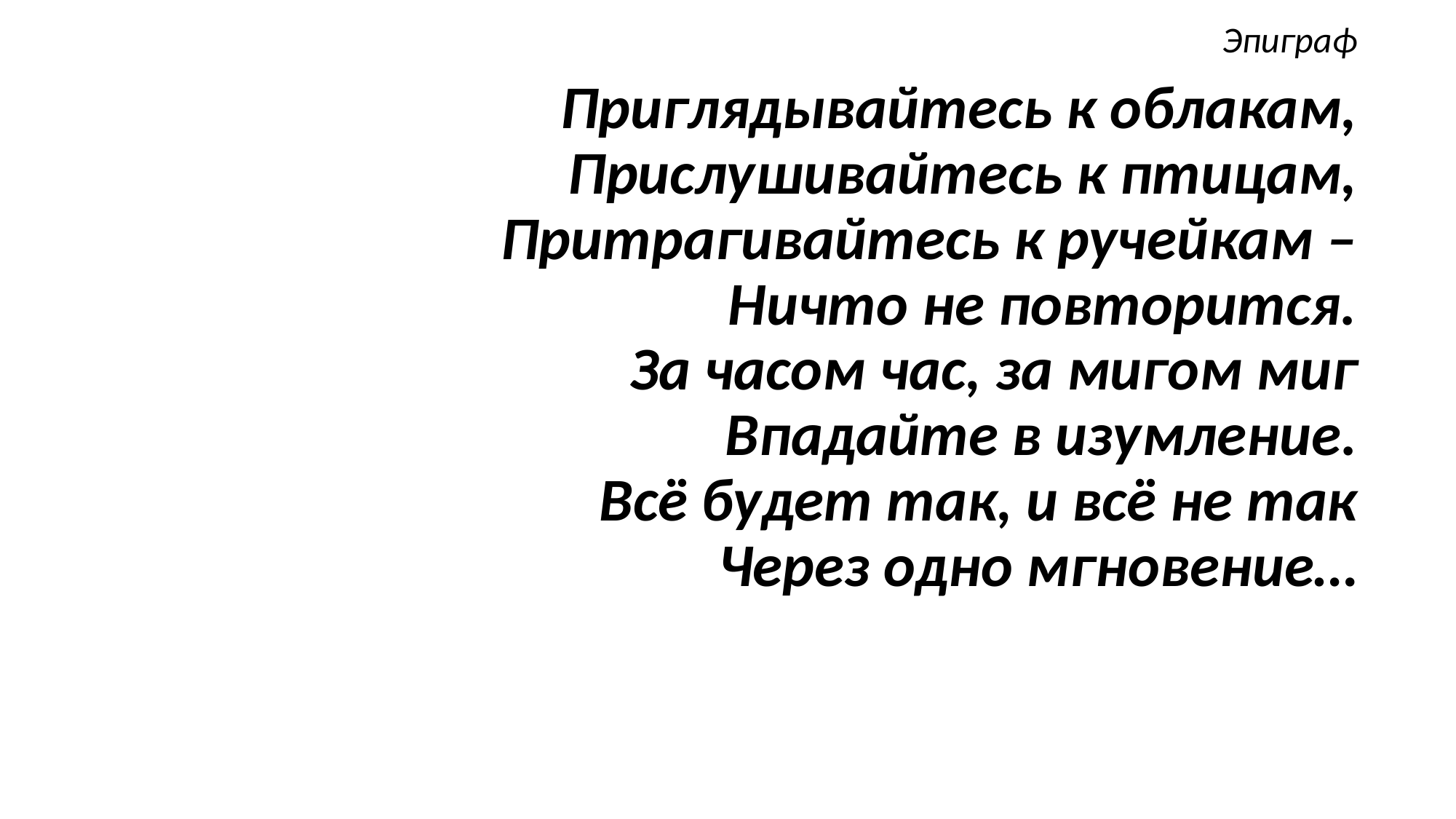

Эпиграф
Приглядывайтесь к облакам,
Прислушивайтесь к птицам,
Притрагивайтесь к ручейкам –
Ничто не повторится.
За часом час, за мигом миг
Впадайте в изумление.
Всё будет так, и всё не так
Через одно мгновение…